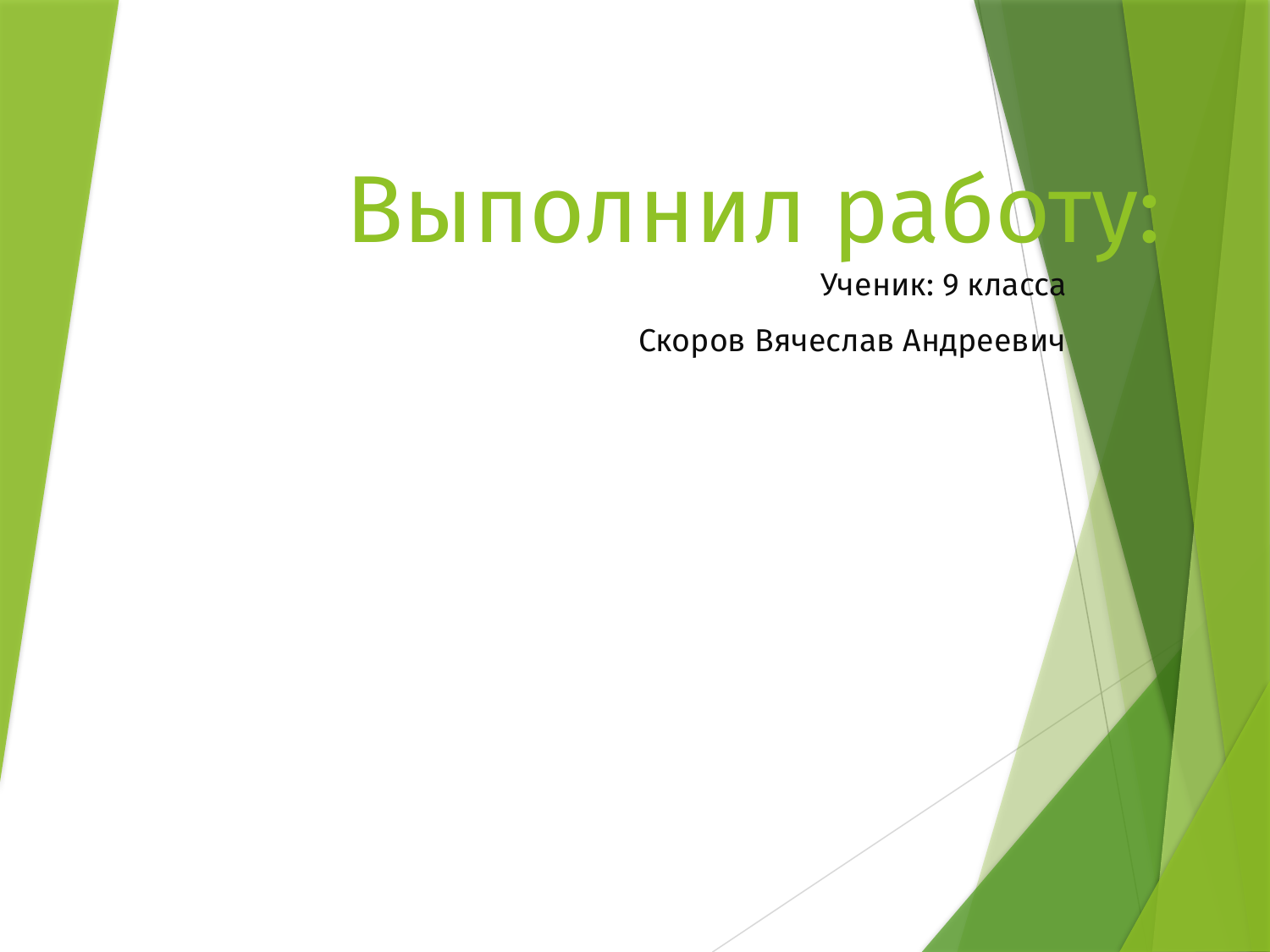

# Выполнил работу:
Ученик: 9 класса
Скоров Вячеслав Андреевич